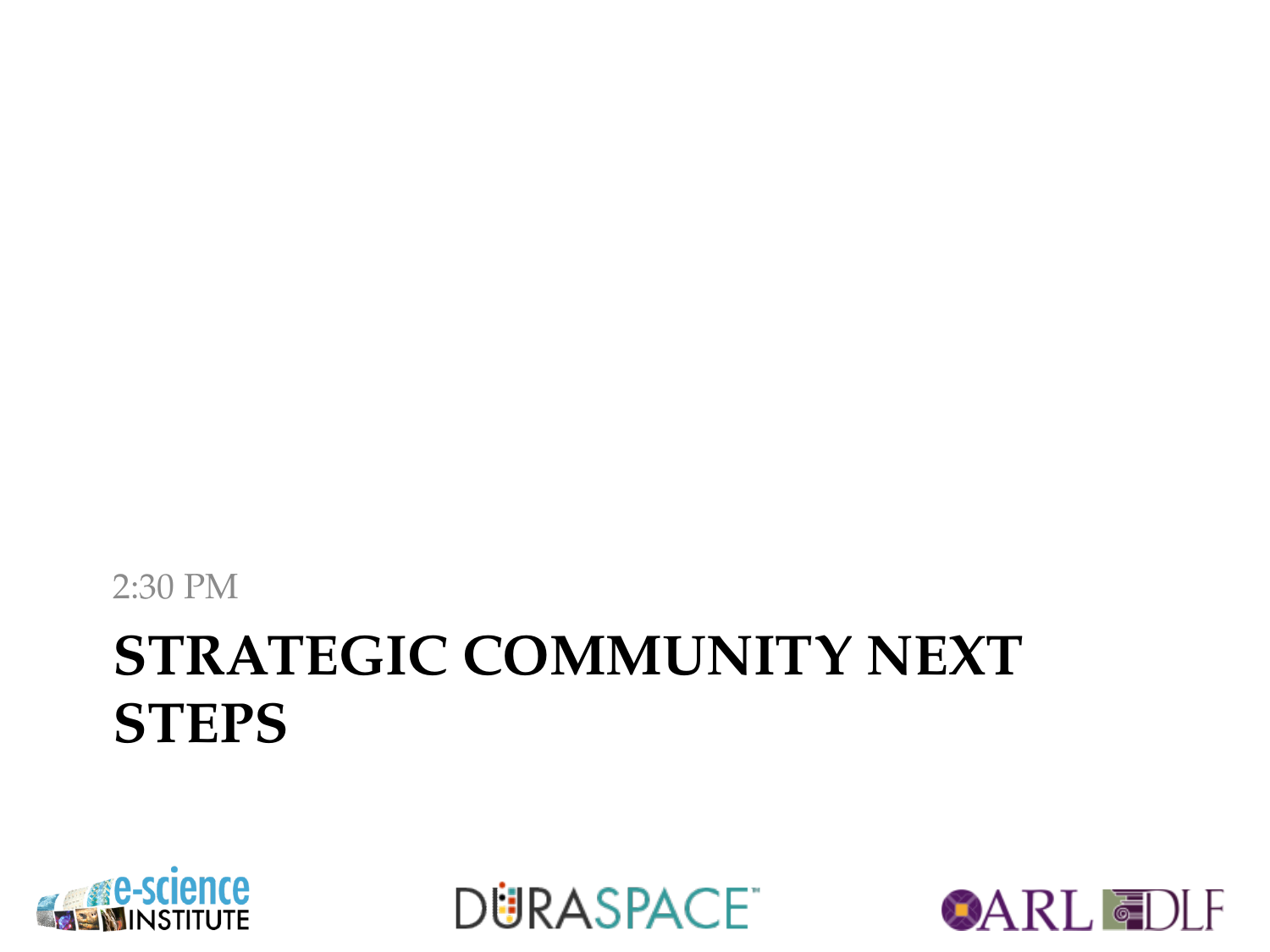

2:30 PM
# Strategic community next steps